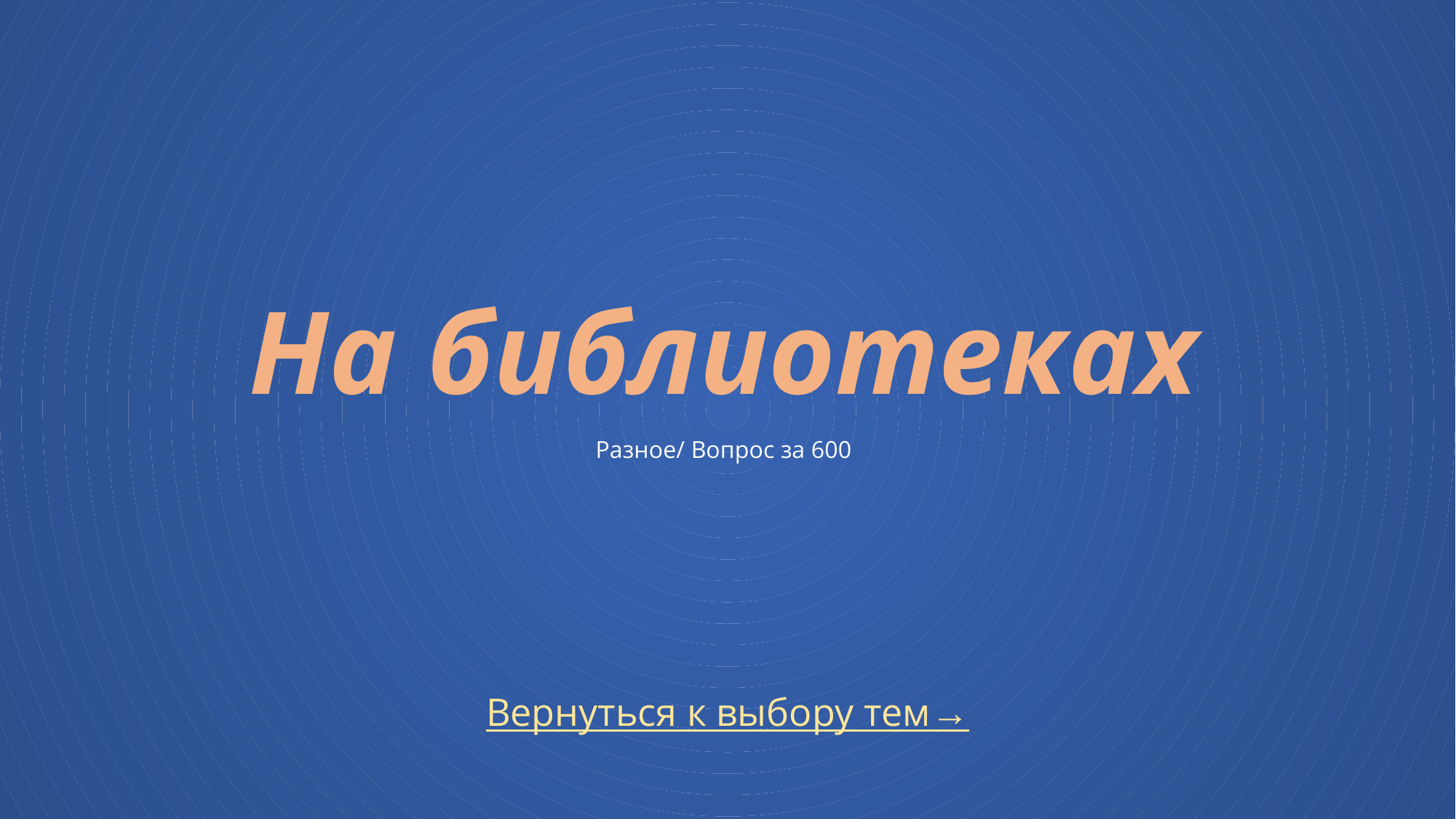

# На библиотеках Разное/ Вопрос за 600
Вернуться к выбору тем→